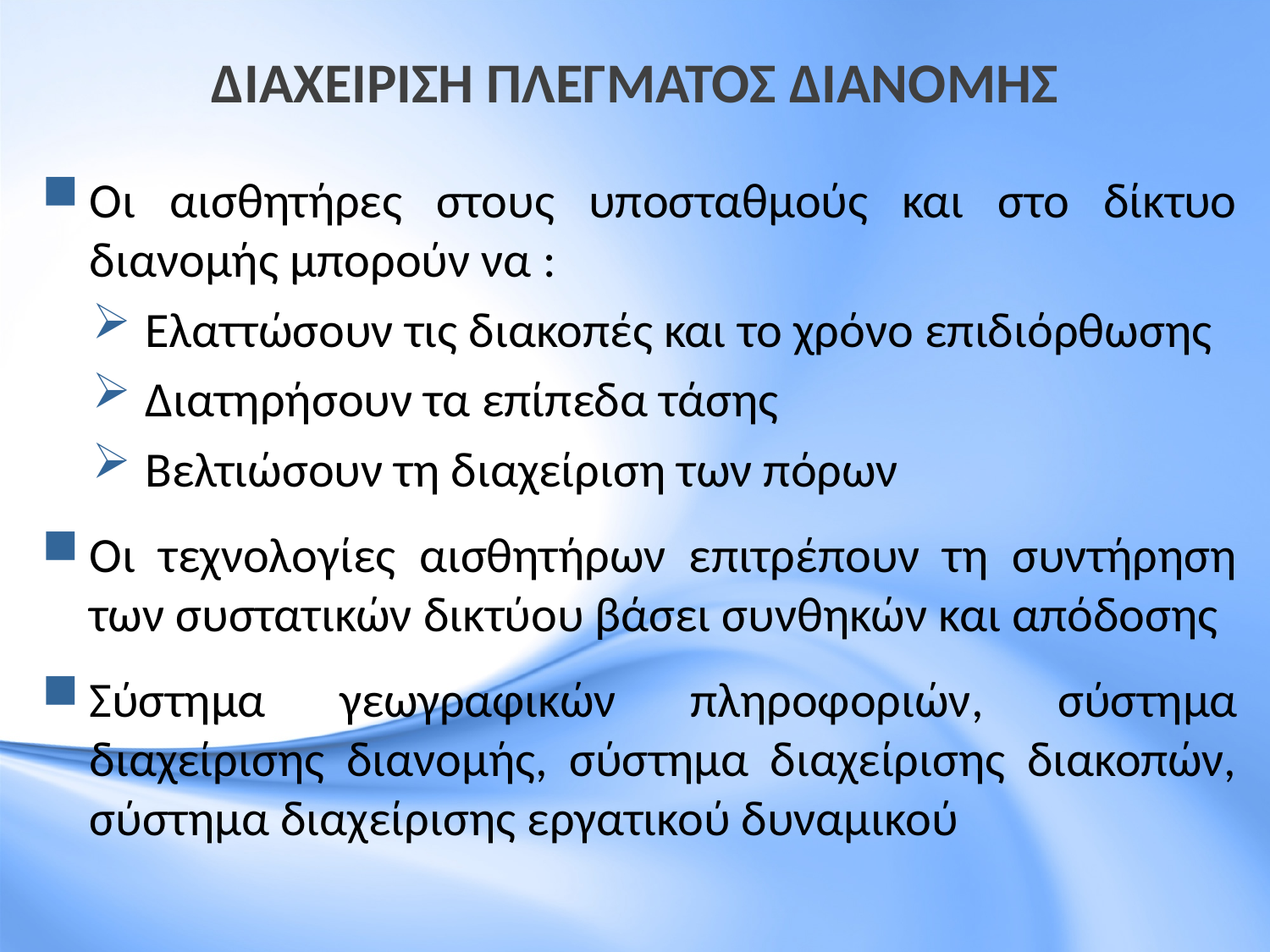

# ΔΙΑΧΕΙΡΙΣΗ ΠΛΕΓΜΑΤΟΣ ΔΙΑΝΟΜΗΣ
Οι αισθητήρες στους υποσταθμούς και στο δίκτυο διανομής μπορούν να :
Ελαττώσουν τις διακοπές και το χρόνο επιδιόρθωσης
Διατηρήσουν τα επίπεδα τάσης
Βελτιώσουν τη διαχείριση των πόρων
Οι τεχνολογίες αισθητήρων επιτρέπουν τη συντήρηση των συστατικών δικτύου βάσει συνθηκών και απόδοσης
Σύστημα γεωγραφικών πληροφοριών, σύστημα διαχείρισης διανομής, σύστημα διαχείρισης διακοπών, σύστημα διαχείρισης εργατικού δυναμικού